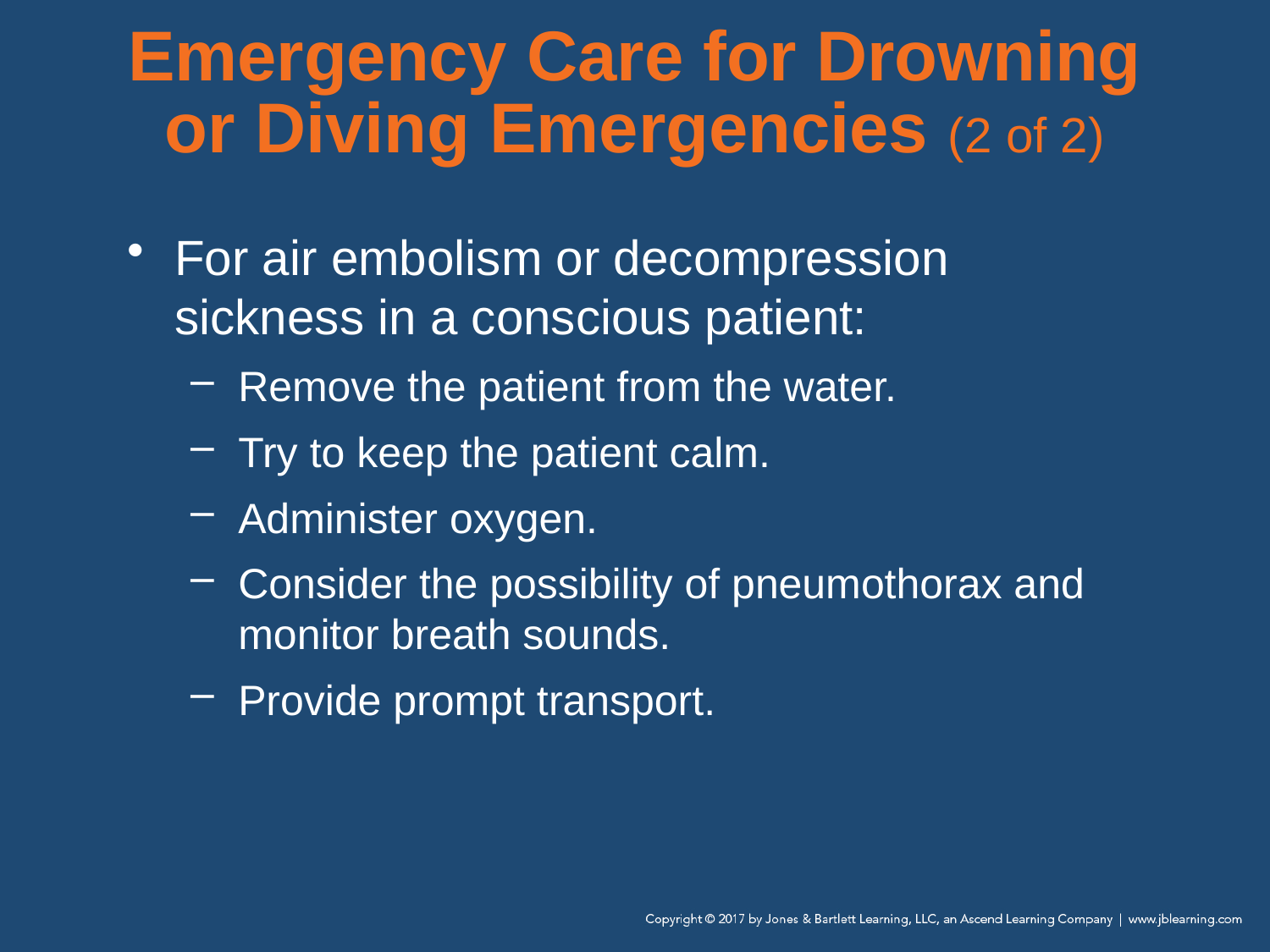

# Emergency Care for Drowning or Diving Emergencies (2 of 2)
For air embolism or decompression sickness in a conscious patient:
Remove the patient from the water.
Try to keep the patient calm.
Administer oxygen.
Consider the possibility of pneumothorax and monitor breath sounds.
Provide prompt transport.